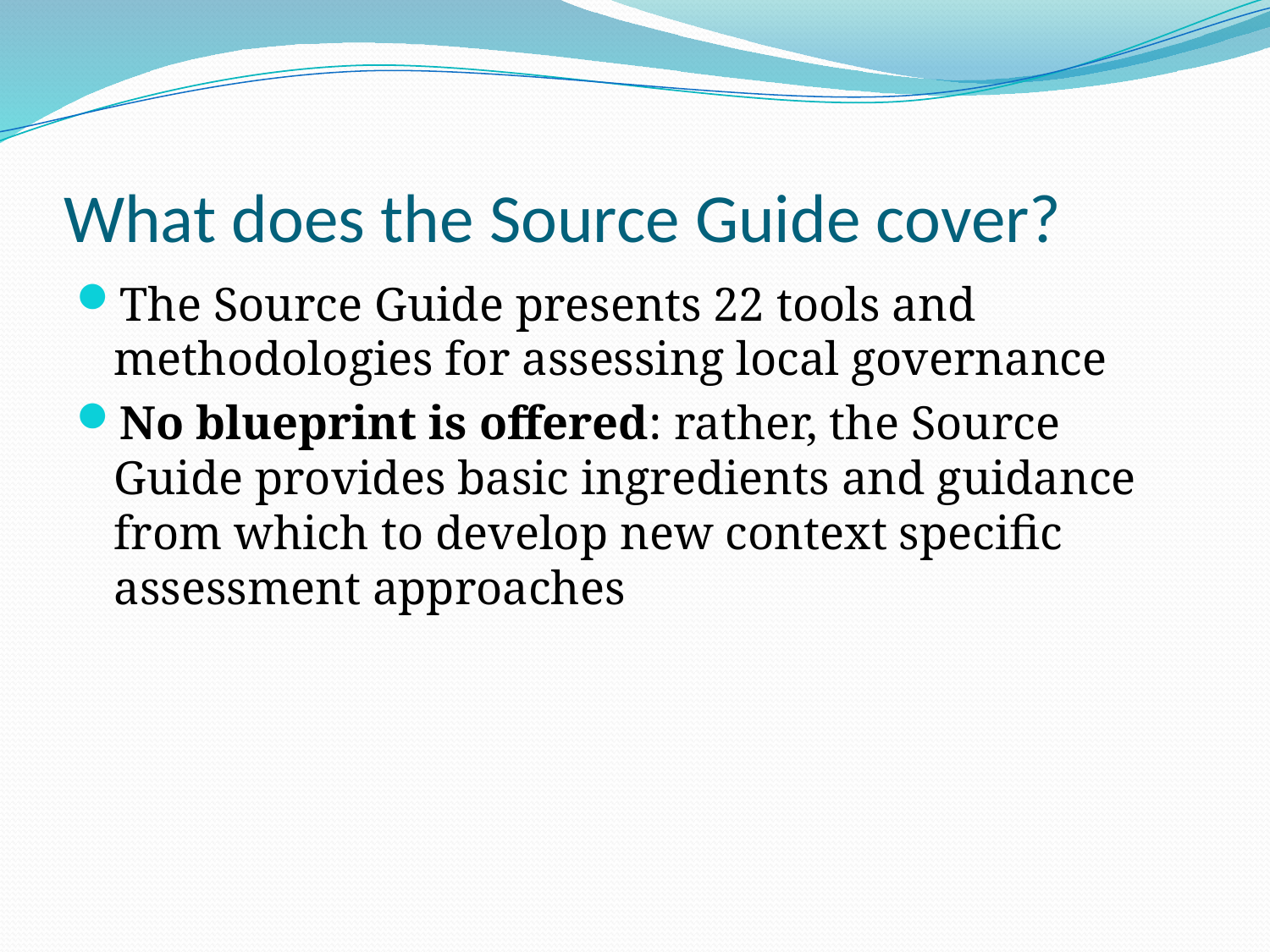

# What does the Source Guide cover?
The Source Guide presents 22 tools and methodologies for assessing local governance
No blueprint is offered: rather, the Source Guide provides basic ingredients and guidance from which to develop new context specific assessment approaches